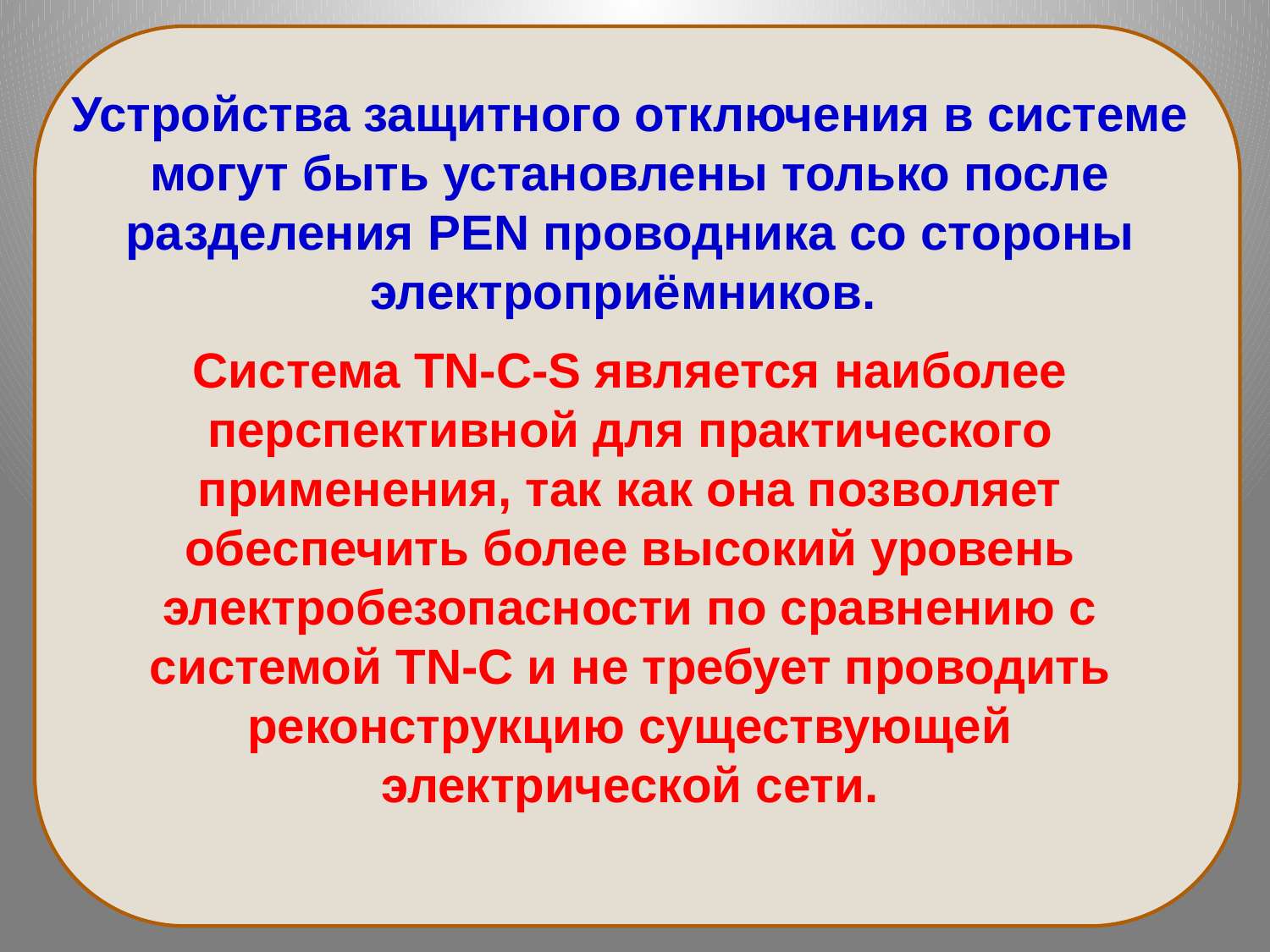

Устройства защитного отключения в системе могут быть установлены только после разделения PEN проводника со стороны электроприёмников.

Система TN-C-S является наиболее перспективной для практического применения, так как она позволяет обеспечить более высокий уровень электробезопасности по сравнению с системой TN-C и не требует проводить реконструкцию существующей электрической сети.